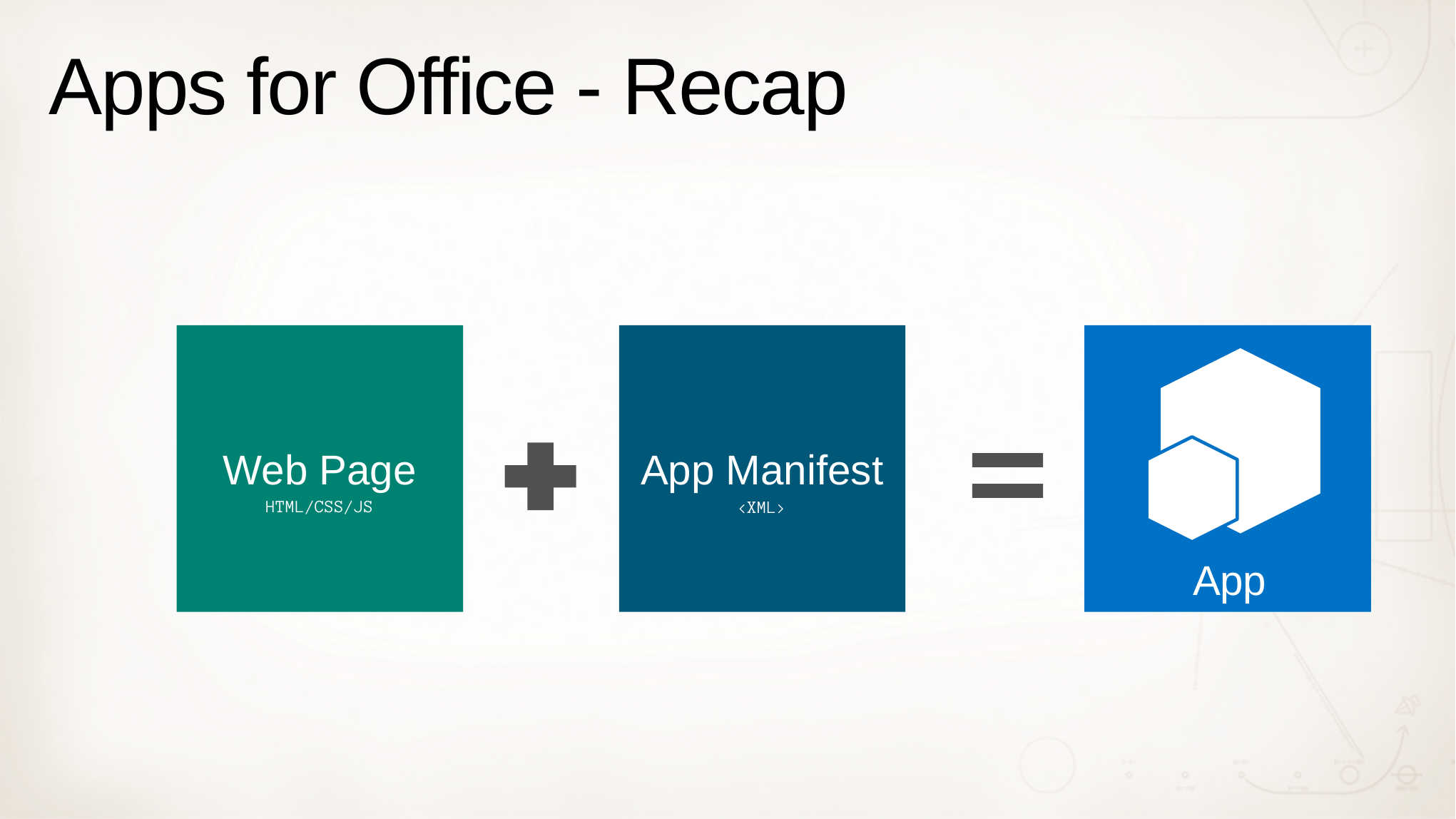

# Apps for Office - Recap
Web Page
App Manifest
App

HTML/CSS/JS
<XML>